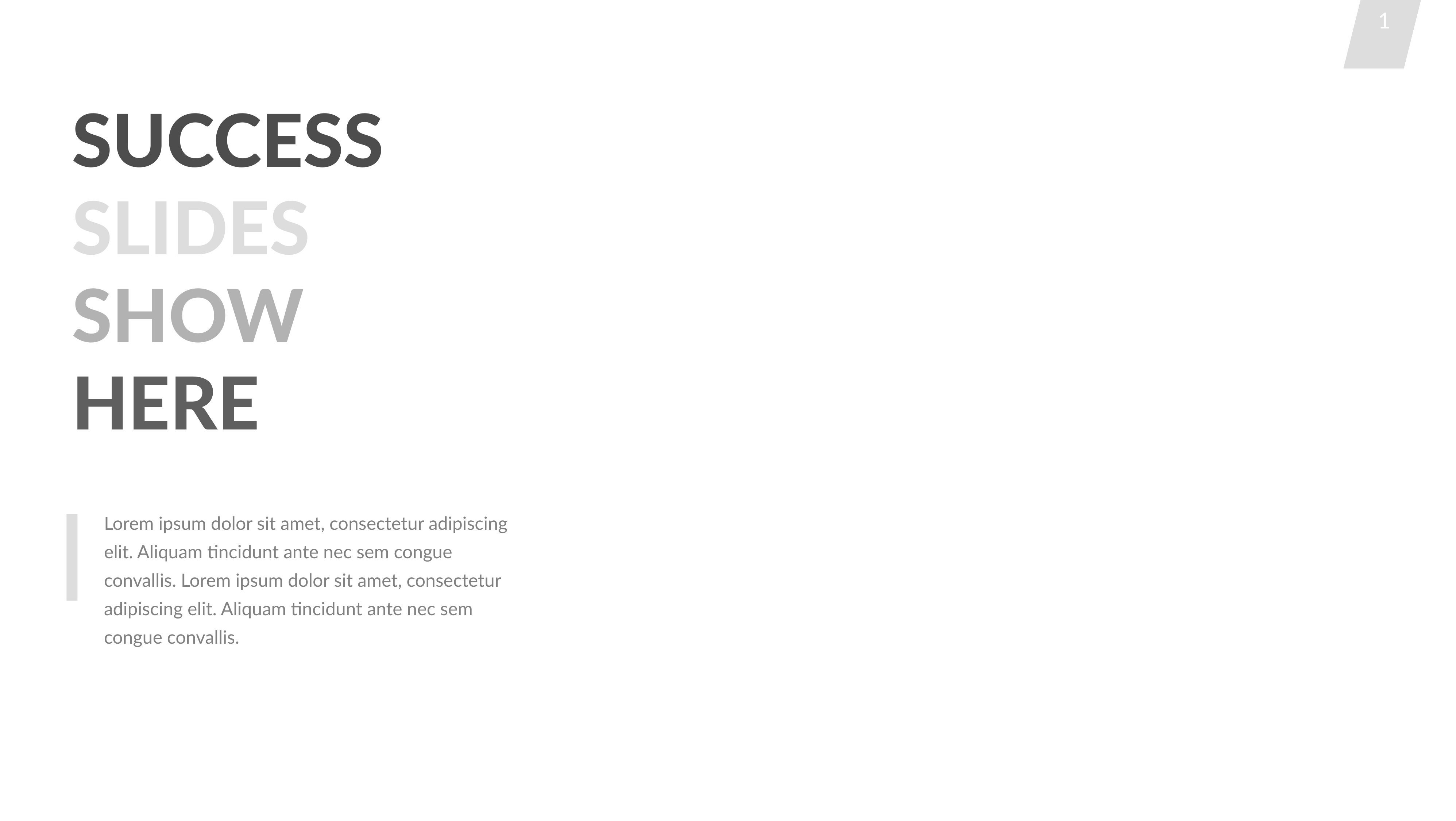

SUCCESS SLIDES
SHOW
HERE

Lorem ipsum dolor sit amet, consectetur adipiscing elit. Aliquam tincidunt ante nec sem congue convallis. Lorem ipsum dolor sit amet, consectetur adipiscing elit. Aliquam tincidunt ante nec sem congue convallis.